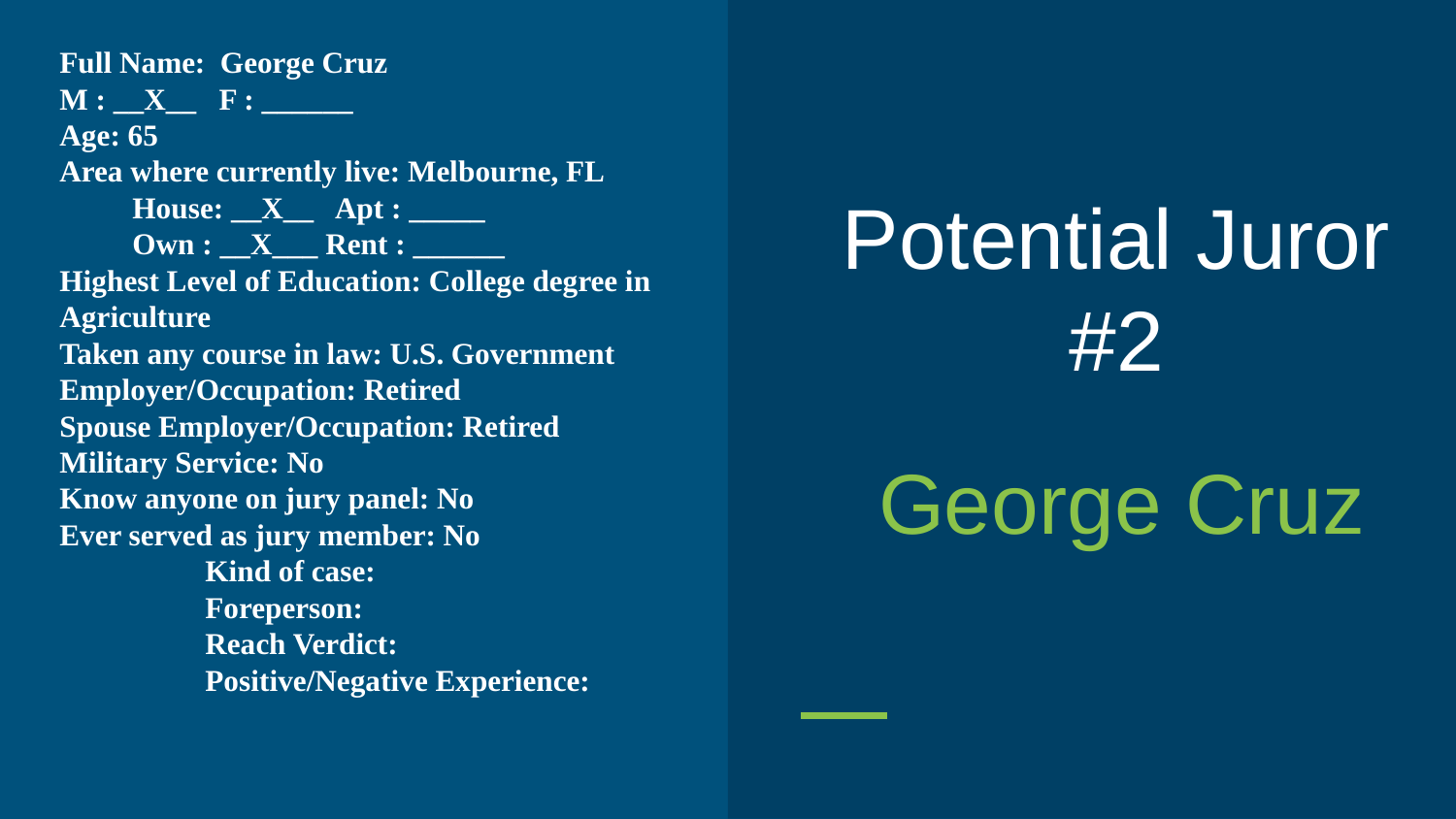

Full Name:  George Cruz
M : __X__   F : ______
Age: 65
Area where currently live: Melbourne, FL
House: __X__   Apt : _____
Own : __X___ Rent : ______
Highest Level of Education: College degree in Agriculture
Taken any course in law: U.S. Government
Employer/Occupation: Retired
Spouse Employer/Occupation: Retired
Military Service: No
Know anyone on jury panel: No
Ever served as jury member: No
        	Kind of case:
        	Foreperson:
        	Reach Verdict:
        	Positive/Negative Experience:
# Potential Juror #2

George Cruz